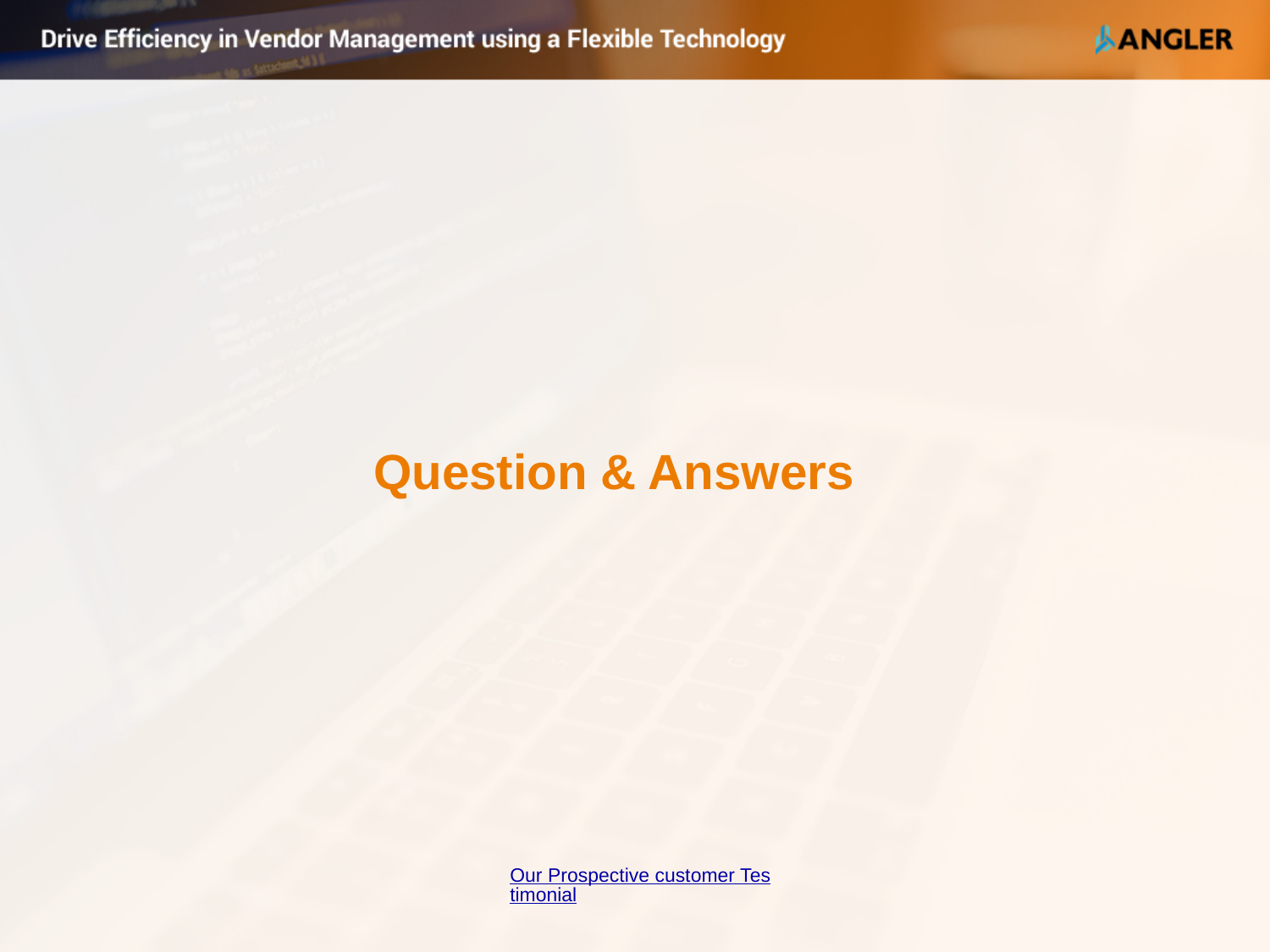

Question & Answers
Our Prospective customer Testimonial